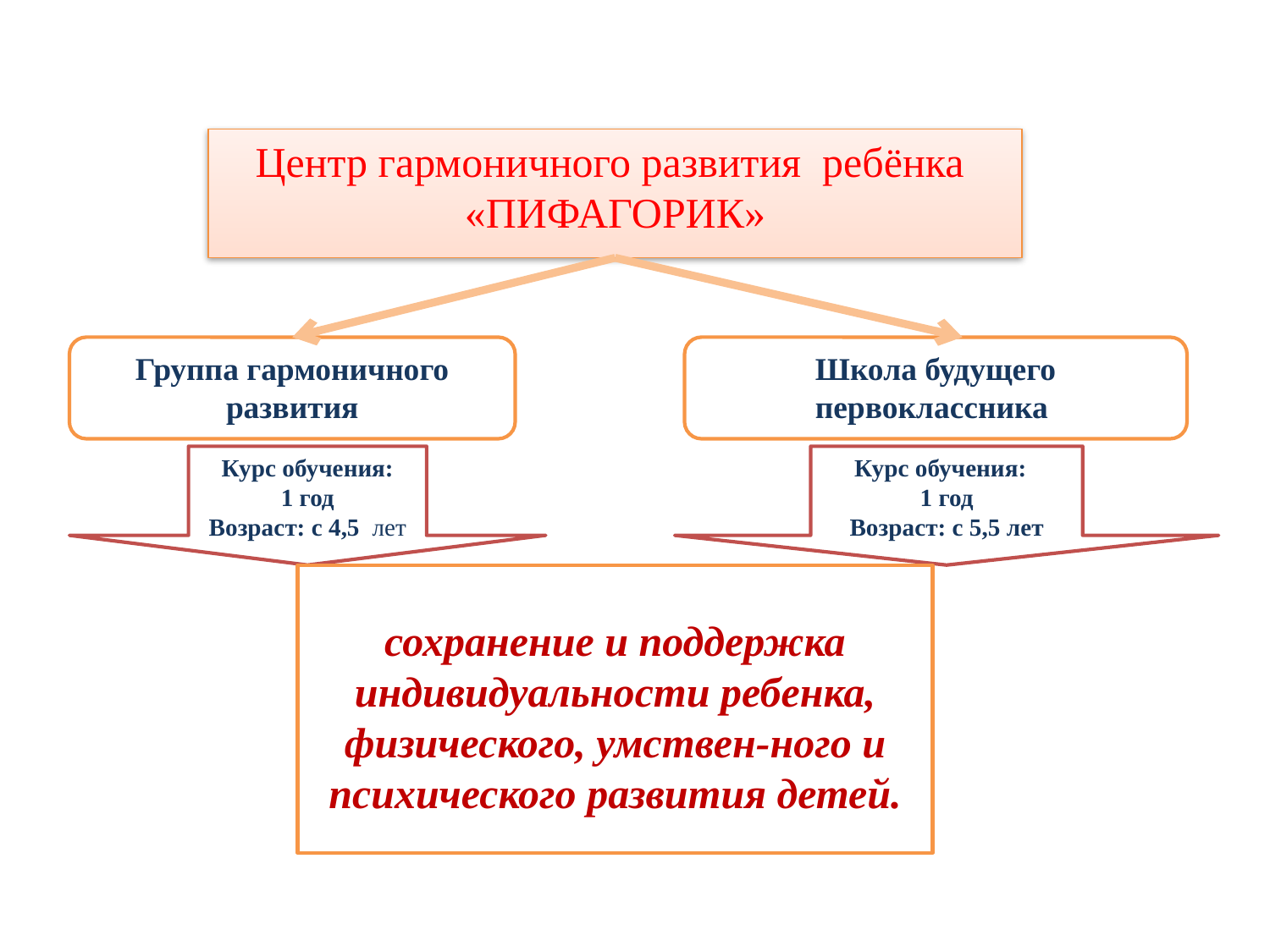

Центр гармоничного развития  ребёнка  «ПИФАГОРИК»

Группа гармоничного развития
Школа будущего первоклассника
Курс обучения:
1 год
Возраст: с 4,5  лет
Курс обучения:
1 год
Возраст: с 5,5 лет

сохранение и поддержка индивидуальности ребенка, физического, умствен-ного и психического развития детей.